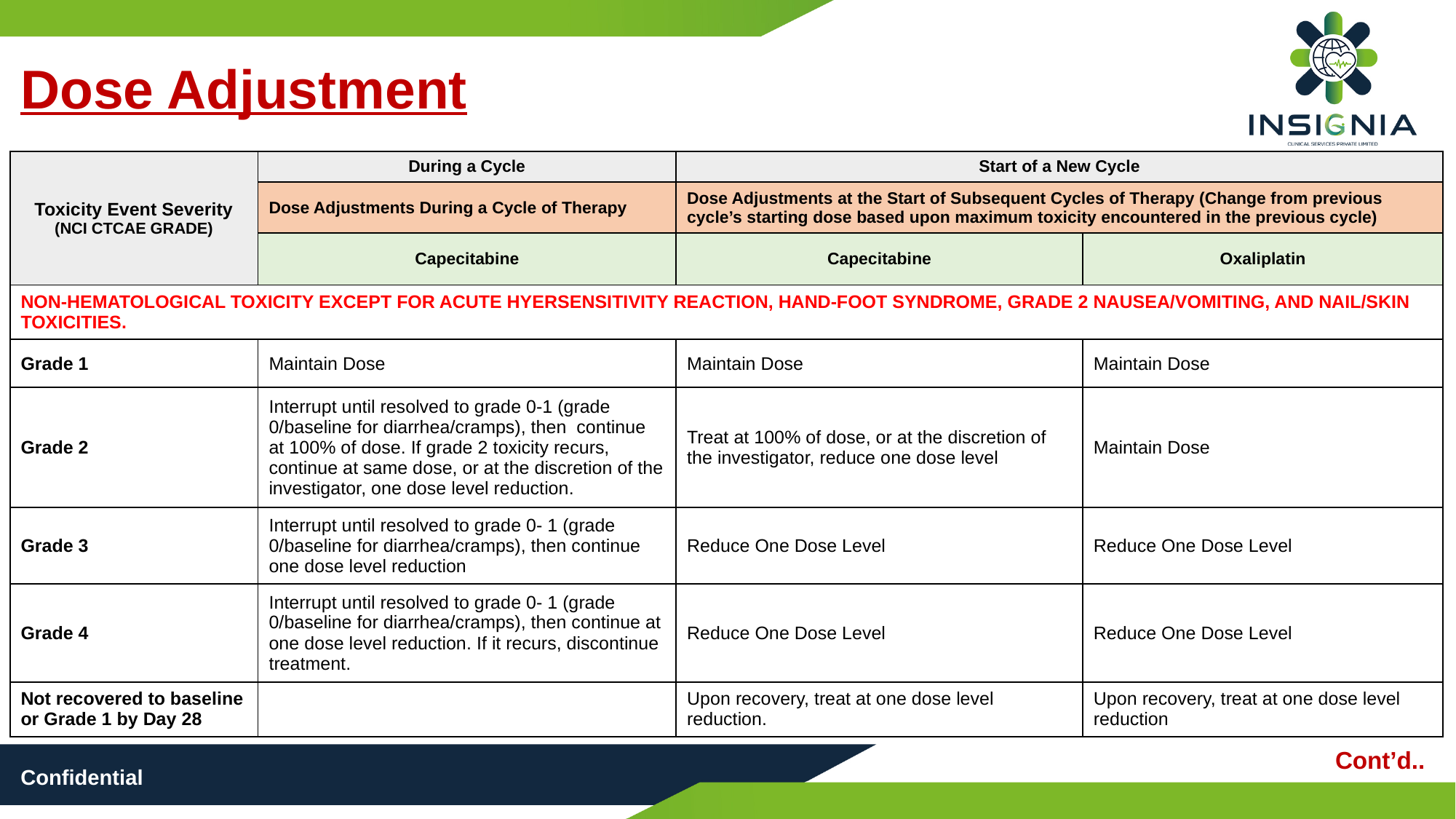

Dose Adjustment
| Toxicity Event Severity (NCI CTCAE GRADE) | During a Cycle | Start of a New Cycle |  |
| --- | --- | --- | --- |
|  | Dose Adjustments During a Cycle of Therapy | Dose Adjustments at the Start of Subsequent Cycles of Therapy (Change from previous cycle’s starting dose based upon maximum toxicity encountered in the previous cycle) |  |
|  | Capecitabine | Capecitabine | Oxaliplatin |
| NON-HEMATOLOGICAL TOXICITY EXCEPT FOR ACUTE HYERSENSITIVITY REACTION, HAND-FOOT SYNDROME, GRADE 2 NAUSEA/VOMITING, AND NAIL/SKIN TOXICITIES. |  |  |  |
| Grade 1 | Maintain Dose | Maintain Dose | Maintain Dose |
| Grade 2 | Interrupt until resolved to grade 0-1 (grade 0/baseline for diarrhea/cramps), then continue at 100% of dose. If grade 2 toxicity recurs, continue at same dose, or at the discretion of the investigator, one dose level reduction. | Treat at 100% of dose, or at the discretion of the investigator, reduce one dose level | Maintain Dose |
| Grade 3 | Interrupt until resolved to grade 0- 1 (grade 0/baseline for diarrhea/cramps), then continue one dose level reduction | Reduce One Dose Level | Reduce One Dose Level |
| Grade 4 | Interrupt until resolved to grade 0- 1 (grade 0/baseline for diarrhea/cramps), then continue at one dose level reduction. If it recurs, discontinue treatment. | Reduce One Dose Level | Reduce One Dose Level |
| Not recovered to baseline or Grade 1 by Day 28 |  | Upon recovery, treat at one dose level reduction. | Upon recovery, treat at one dose level reduction |
Cont’d..
Confidential